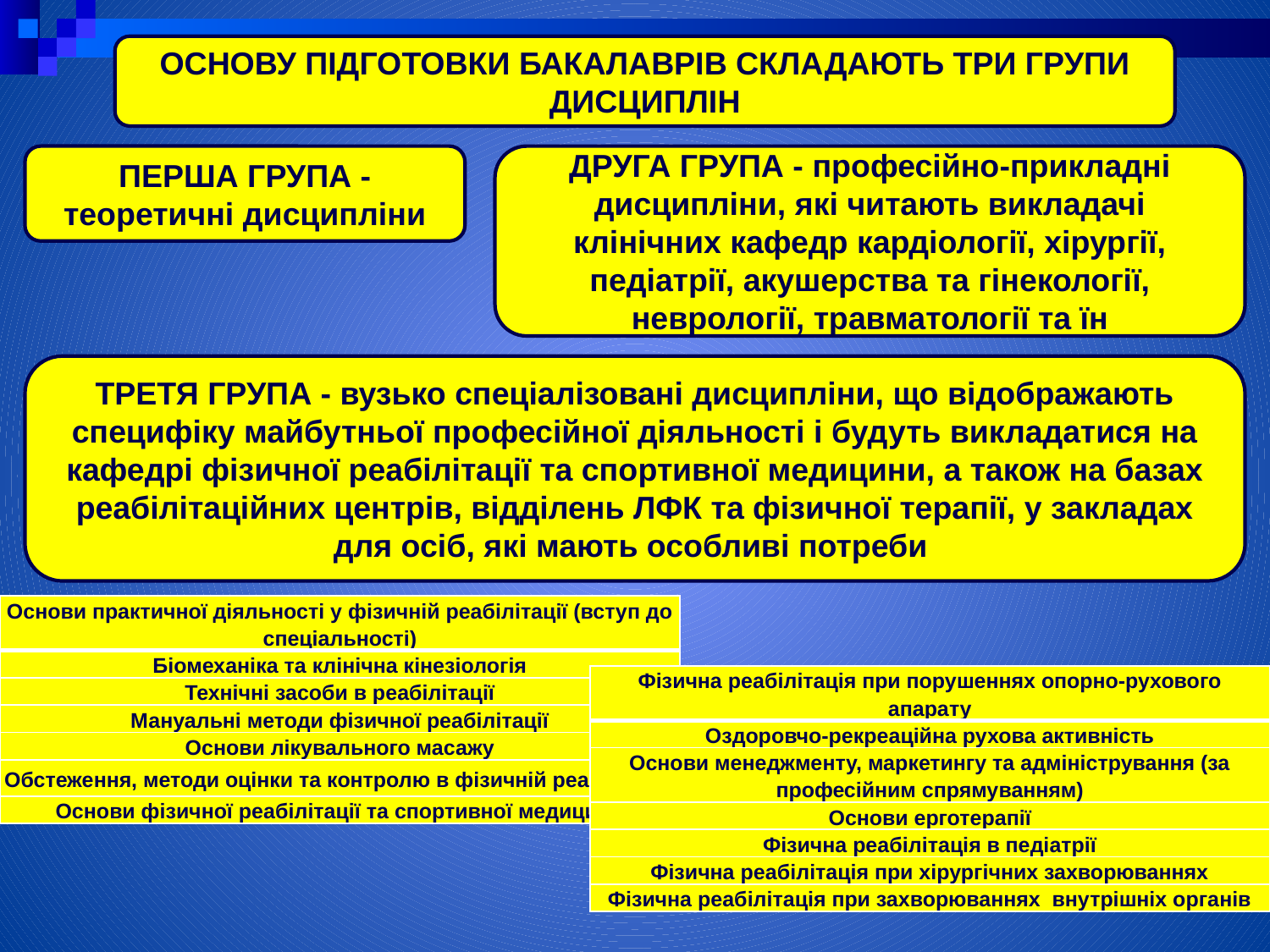

ОСНОВУ ПІДГОТОВКИ БАКАЛАВРІВ СКЛАДАЮТЬ ТРИ ГРУПИ ДИСЦИПЛІН
ПЕРША ГРУПА - теоретичні дисципліни
ДРУГА ГРУПА - професійно-прикладні дисципліни, які читають викладачі клінічних кафедр кардіології, хірургії, педіатрії, акушерства та гінекології, неврології, травматології та їн
ТРЕТЯ ГРУПА - вузько спеціалізовані дисципліни, що відображають специфіку майбутньої професійної діяльності і будуть викладатися на кафедрі фізичної реабілітації та спортивної медицини, а також на базах реабілітаційних центрів, відділень ЛФК та фізичної терапії, у закладах для осіб, які мають особливі потреби
| Основи практичної діяльності у фізичній реабілітації (вступ до спеціальності) |
| --- |
| Біомеханіка та клінічна кінезіологія |
| Технічні засоби в реабілітації |
| Мануальні методи фізичної реабілітації |
| Основи лікувального масажу |
| Обстеження, методи оцінки та контролю в фізичній реабілітації |
| Основи фізичної реабілітації та спортивної медицини |
| Фізична реабілітація при порушеннях опорно-рухового апарату |
| --- |
| Оздоровчо-рекреаційна рухова активність |
| Основи менеджменту, маркетингу та адміністрування (за професійним спрямуванням) |
| Основи ерготерапії |
| Фізична реабілітація в педіатрії |
| Фізична реабілітація при хірургічних захворюваннях |
| Фізична реабілітація при захворюваннях внутрішніх органів |